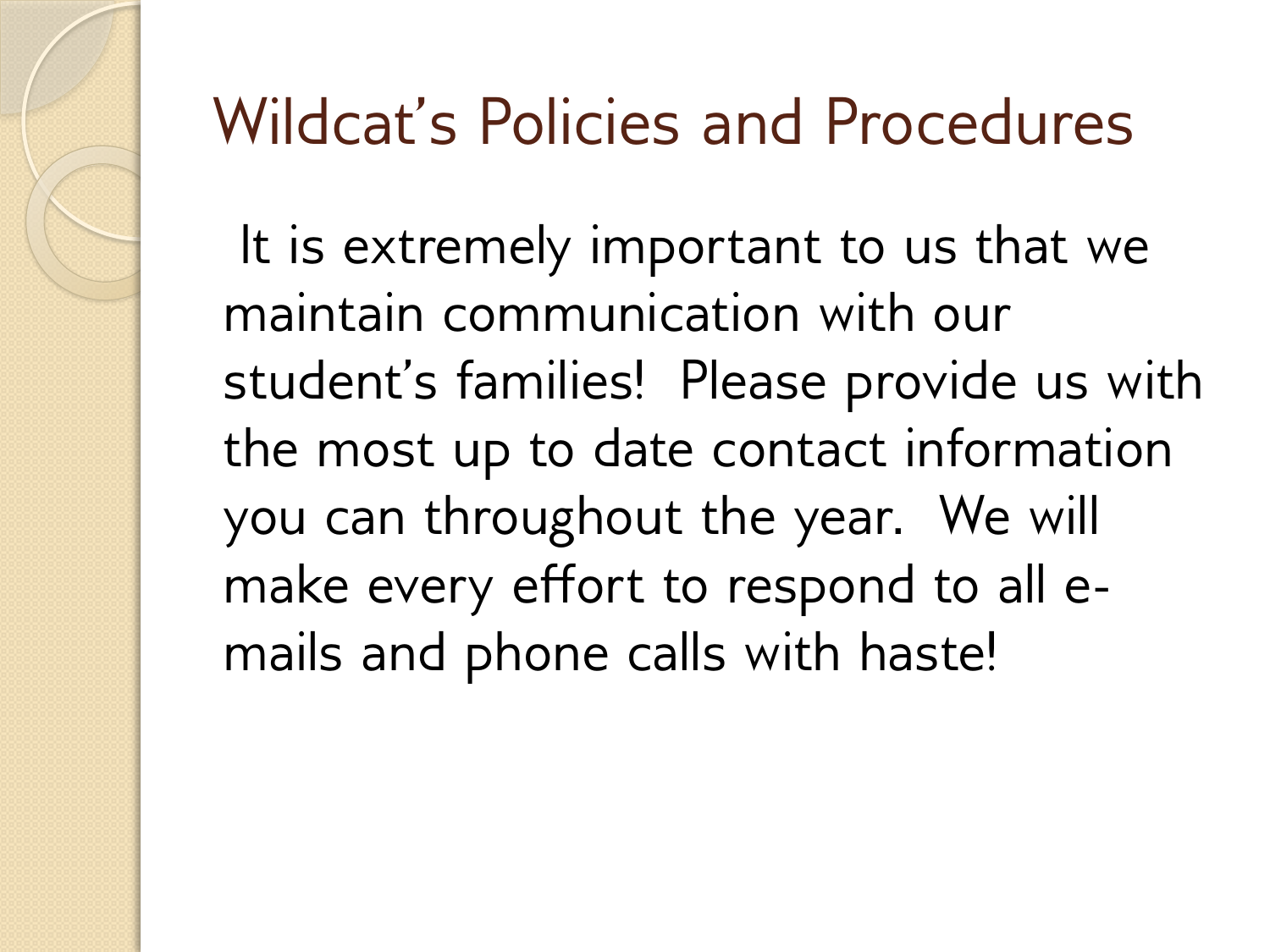

# Wildcat’s Policies and Procedures
 It is extremely important to us that we maintain communication with our student’s families!  Please provide us with the most up to date contact information you can throughout the year.  We will make every effort to respond to all e-mails and phone calls with haste!